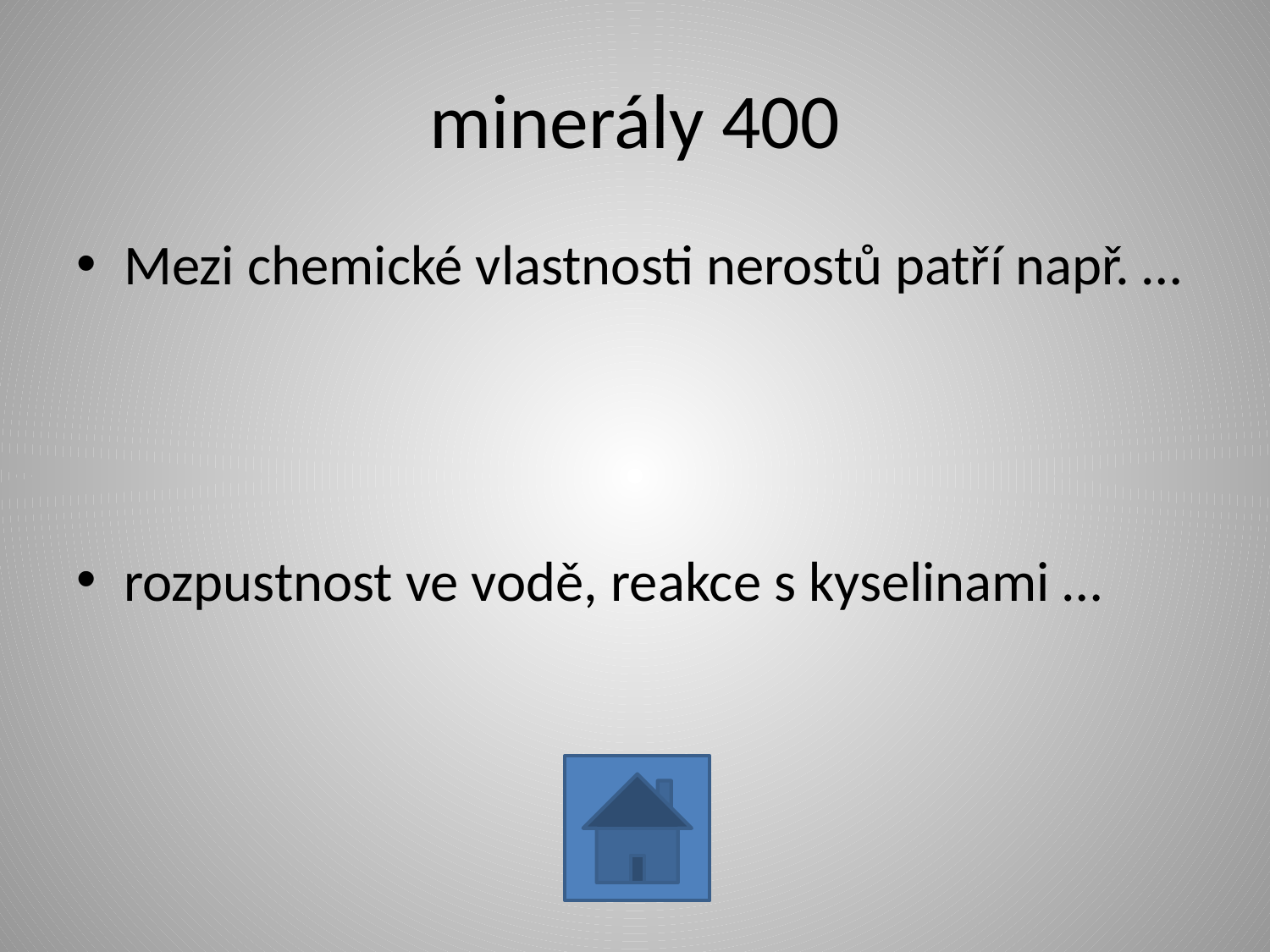

# minerály 400
Mezi chemické vlastnosti nerostů patří např. …

rozpustnost ve vodě, reakce s kyselinami …